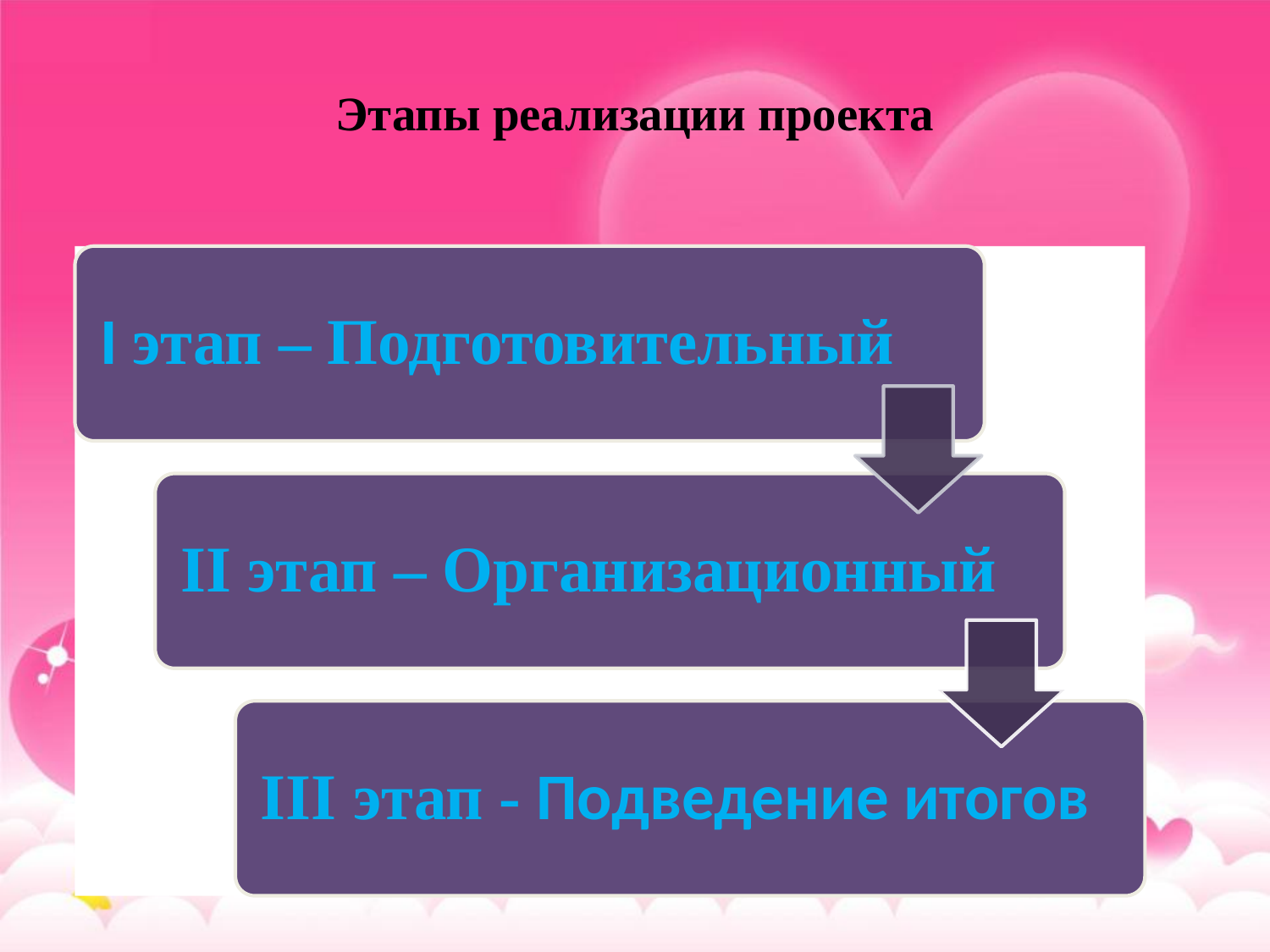

# Этапы реализации проекта
I этап – Подготовительный
II этап – Организационный
III этап - Подведение итогов